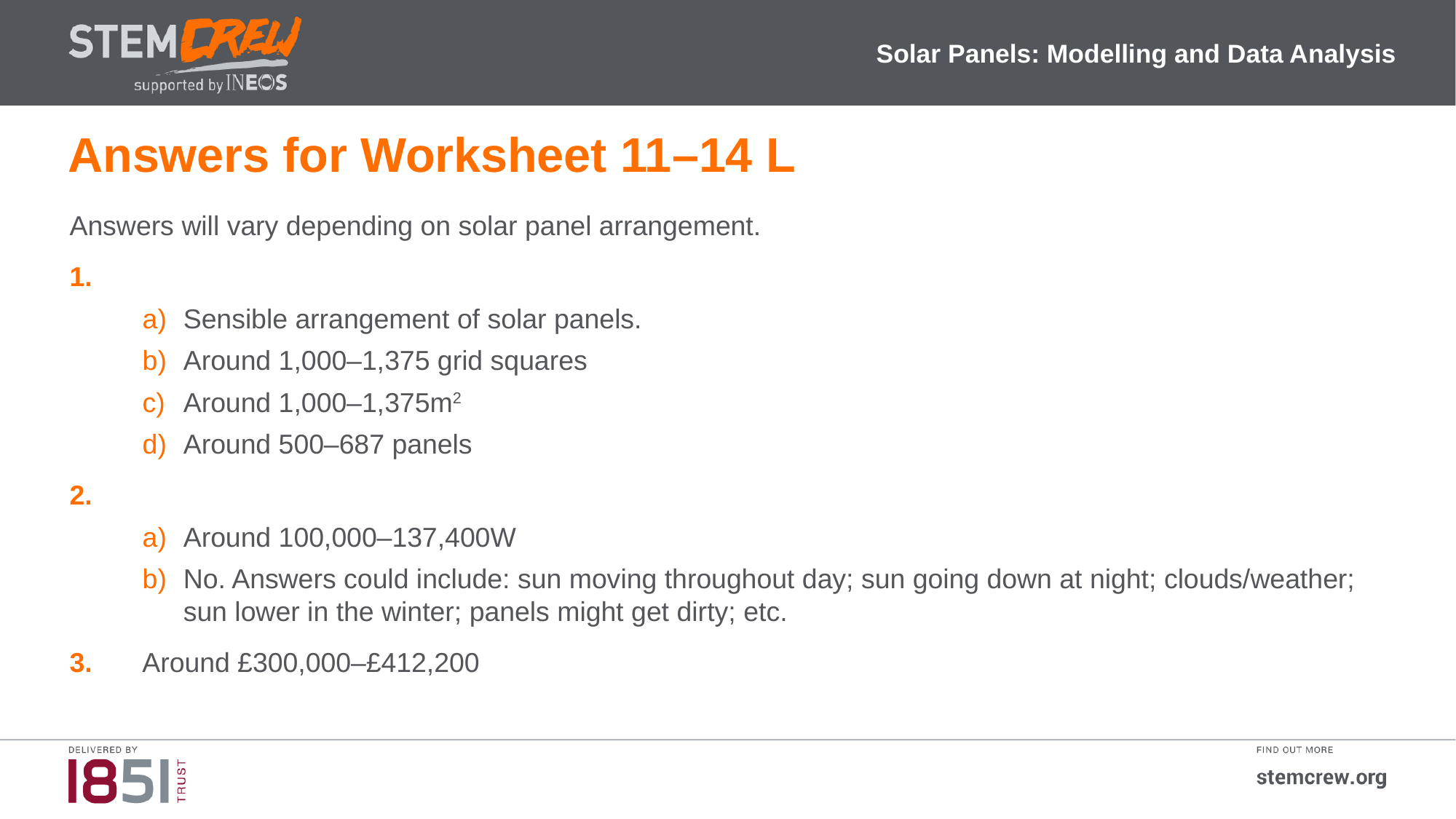

Solar Panels: Modelling and Data Analysis
Answers for Worksheet 11–14 L
Answers will vary depending on solar panel arrangement.

Sensible arrangement of solar panels.
Around 1,000–1,375 grid squares
Around 1,000–1,375m2
Around 500–687 panels

Around 100,000–137,400W
No. Answers could include: sun moving throughout day; sun going down at night; clouds/weather;
sun lower in the winter; panels might get dirty; etc.
 	Around £300,000–£412,200